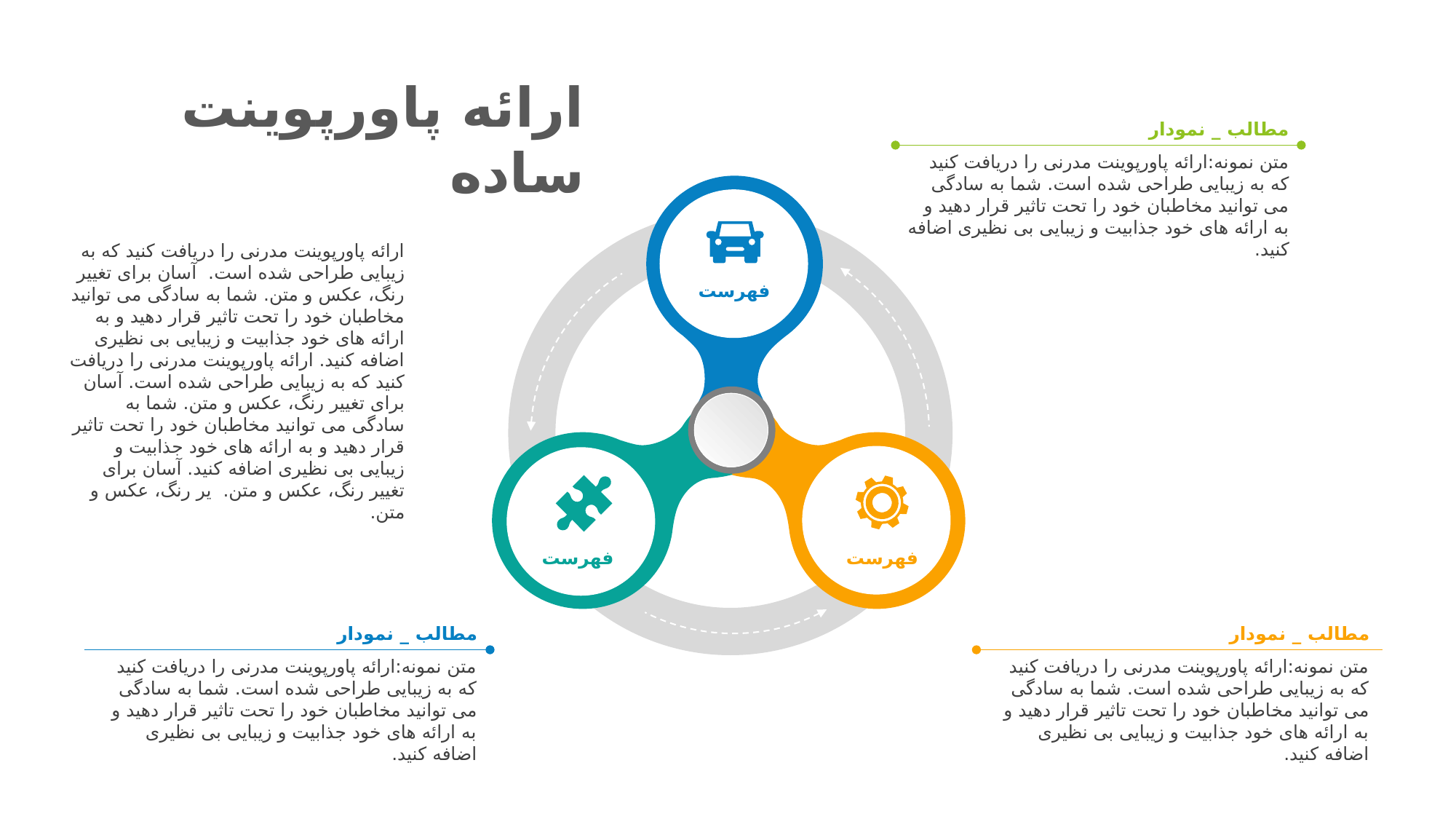

ارائه پاورپوینت ساده
مطالب _ نمودار
متن نمونه:ارائه پاورپوینت مدرنی را دریافت کنید که به زیبایی طراحی شده است. شما به سادگی می توانید مخاطبان خود را تحت تاثیر قرار دهید و به ارائه های خود جذابیت و زیبایی بی نظیری اضافه کنید.

ارائه پاورپوینت مدرنی را دریافت کنید که به زیبایی طراحی شده است.  آسان برای تغییر رنگ، عکس و متن. شما به سادگی می توانید مخاطبان خود را تحت تاثیر قرار دهید و به ارائه های خود جذابیت و زیبایی بی نظیری اضافه کنید. ارائه پاورپوینت مدرنی را دریافت کنید که به زیبایی طراحی شده است. آسان برای تغییر رنگ، عکس و متن. شما به سادگی می توانید مخاطبان خود را تحت تاثیر قرار دهید و به ارائه های خود جذابیت و زیبایی بی نظیری اضافه کنید. آسان برای تغییر رنگ، عکس و متن.  یر رنگ، عکس و متن.
فهرست

فهرست
فهرست
مطالب _ نمودار
متن نمونه:ارائه پاورپوینت مدرنی را دریافت کنید که به زیبایی طراحی شده است. شما به سادگی می توانید مخاطبان خود را تحت تاثیر قرار دهید و به ارائه های خود جذابیت و زیبایی بی نظیری اضافه کنید.
مطالب _ نمودار
متن نمونه:ارائه پاورپوینت مدرنی را دریافت کنید که به زیبایی طراحی شده است. شما به سادگی می توانید مخاطبان خود را تحت تاثیر قرار دهید و به ارائه های خود جذابیت و زیبایی بی نظیری اضافه کنید.